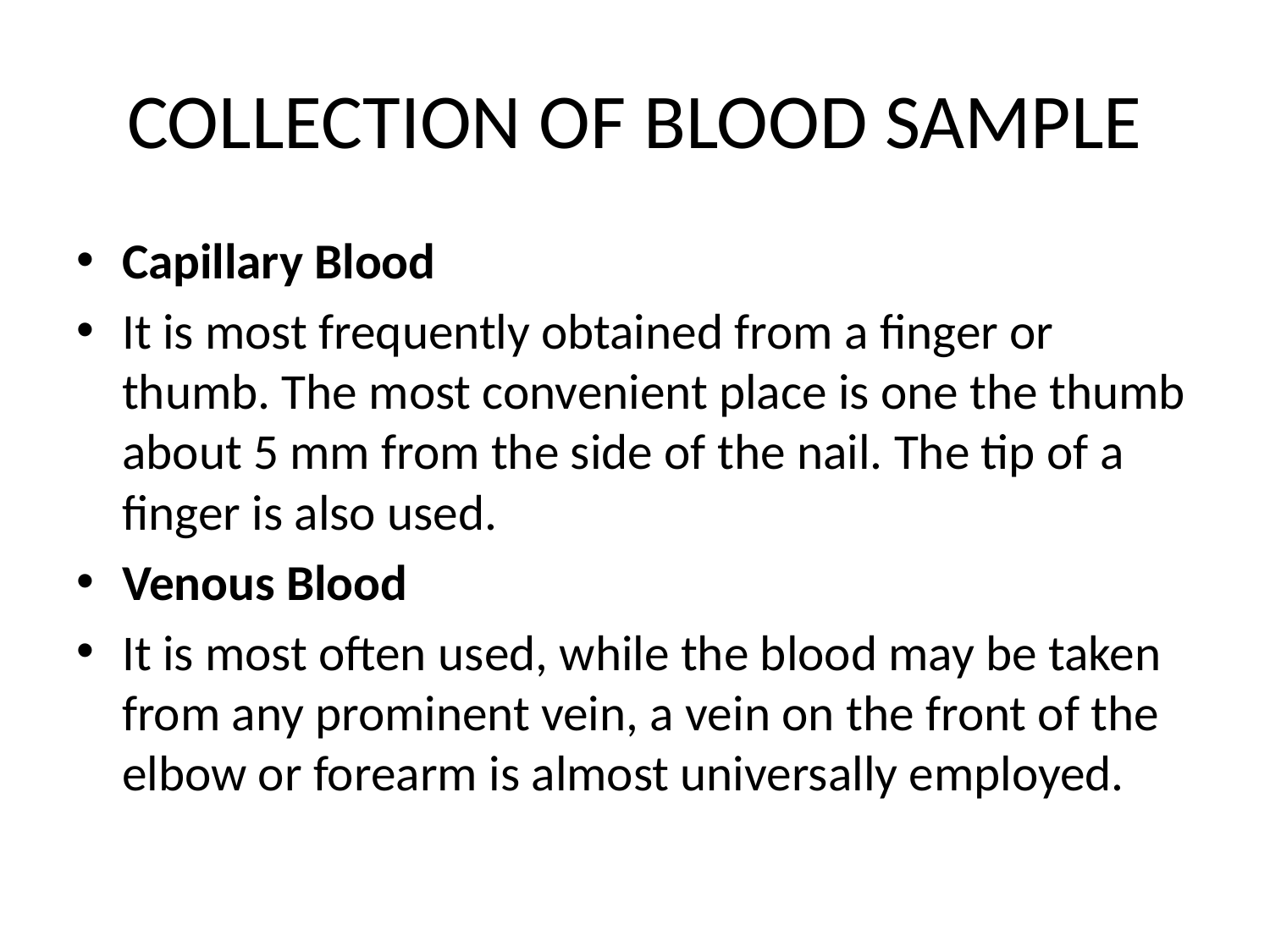

# COLLECTION OF BLOOD SAMPLE
Capillary Blood
It is most frequently obtained from a finger or thumb. The most convenient place is one the thumb about 5 mm from the side of the nail. The tip of a finger is also used.
Venous Blood
It is most often used, while the blood may be taken from any prominent vein, a vein on the front of the elbow or forearm is almost universally employed.